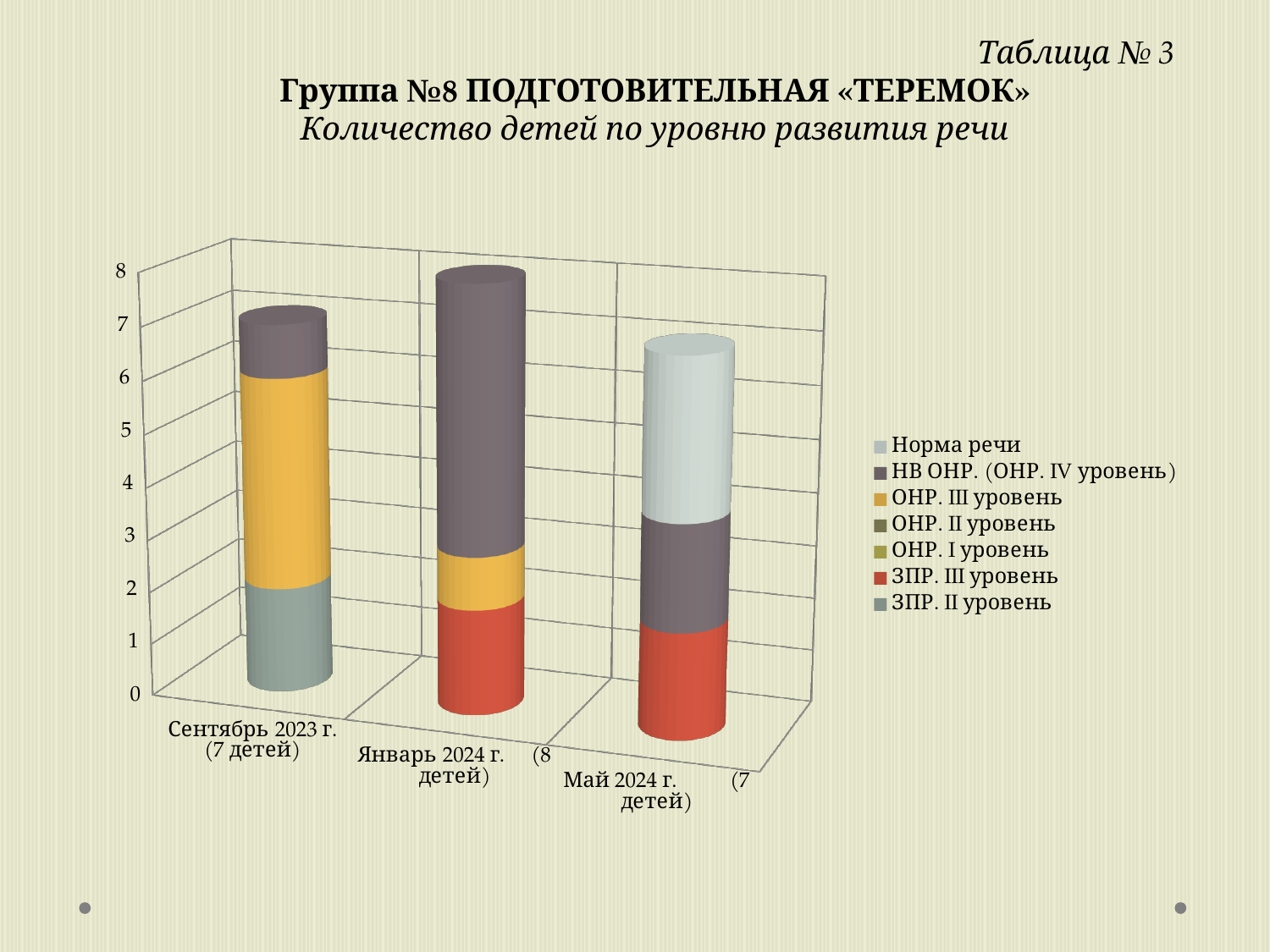

Таблица № 3
Группа №8 ПОДГОТОВИТЕЛЬНАЯ «ТЕРЕМОК»
Количество детей по уровню развития речи

[unsupported chart]